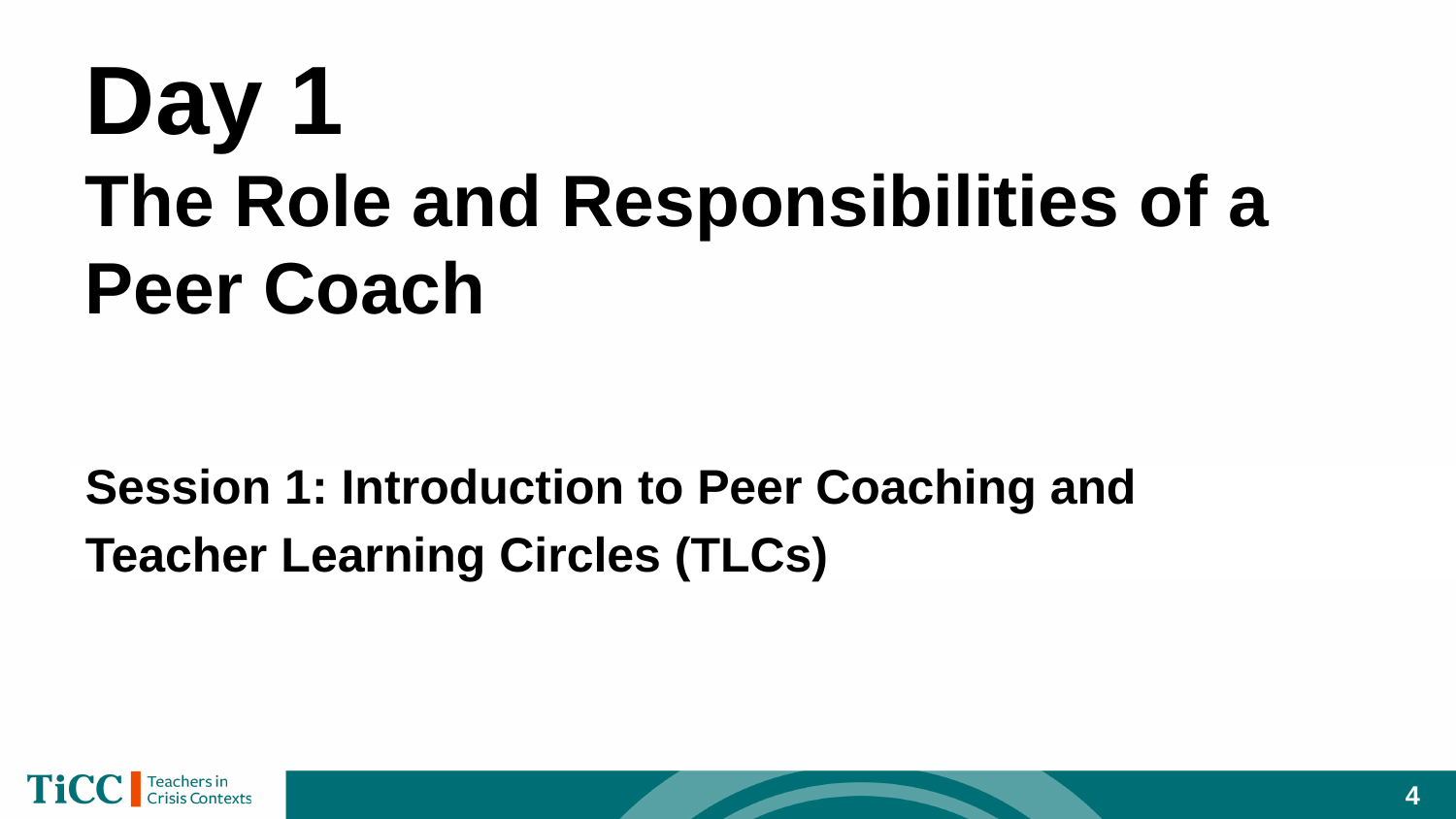

# Day 1
The Role and Responsibilities of a
Peer Coach
Session 1: Introduction to Peer Coaching and
Teacher Learning Circles (TLCs)

4